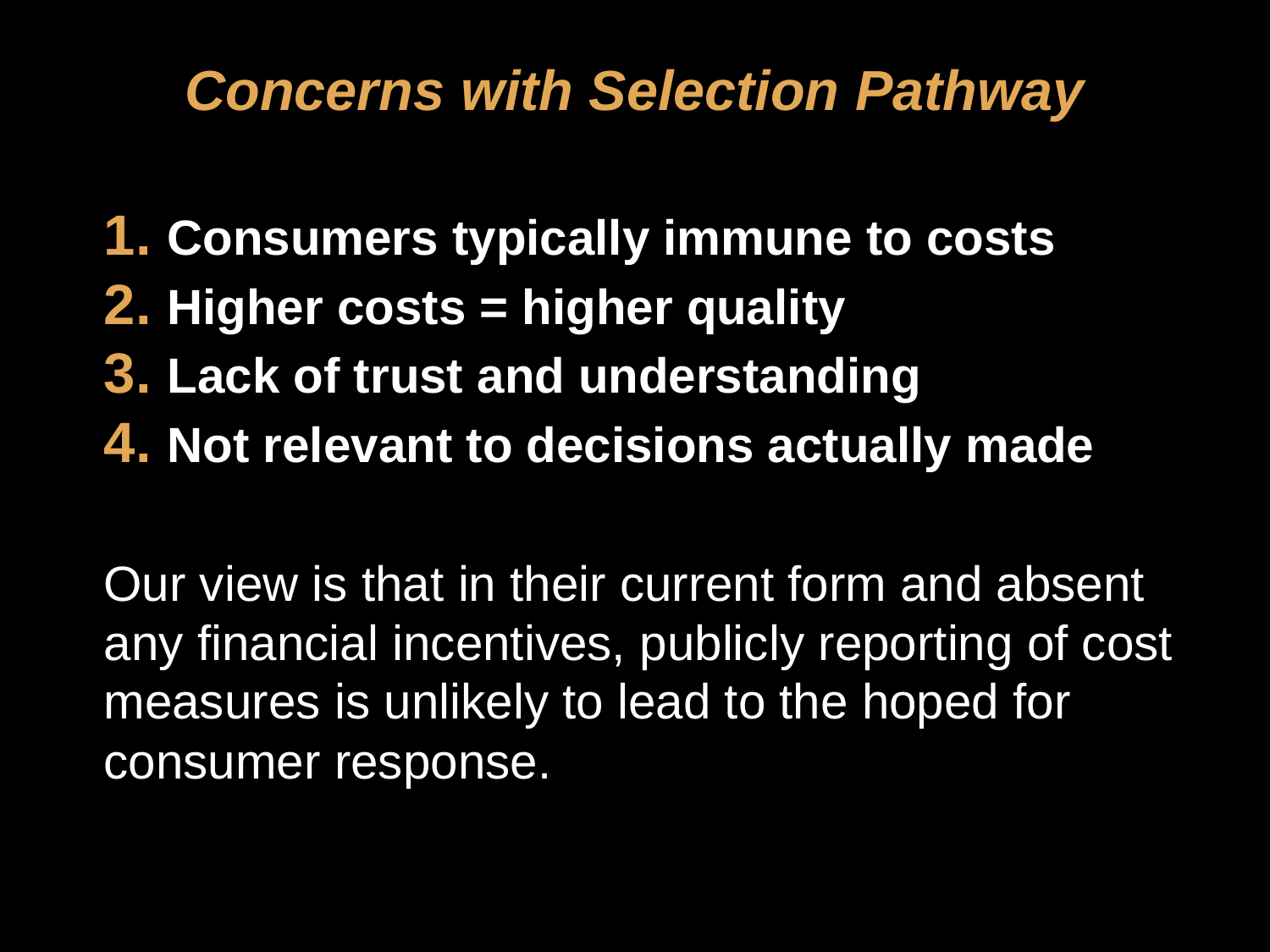

# Concerns with Selection Pathway
Consumers typically immune to costs
Higher costs = higher quality
Lack of trust and understanding
Not relevant to decisions actually made

Our view is that in their current form and absent any financial incentives, publicly reporting of cost measures is unlikely to lead to the hoped for consumer response.